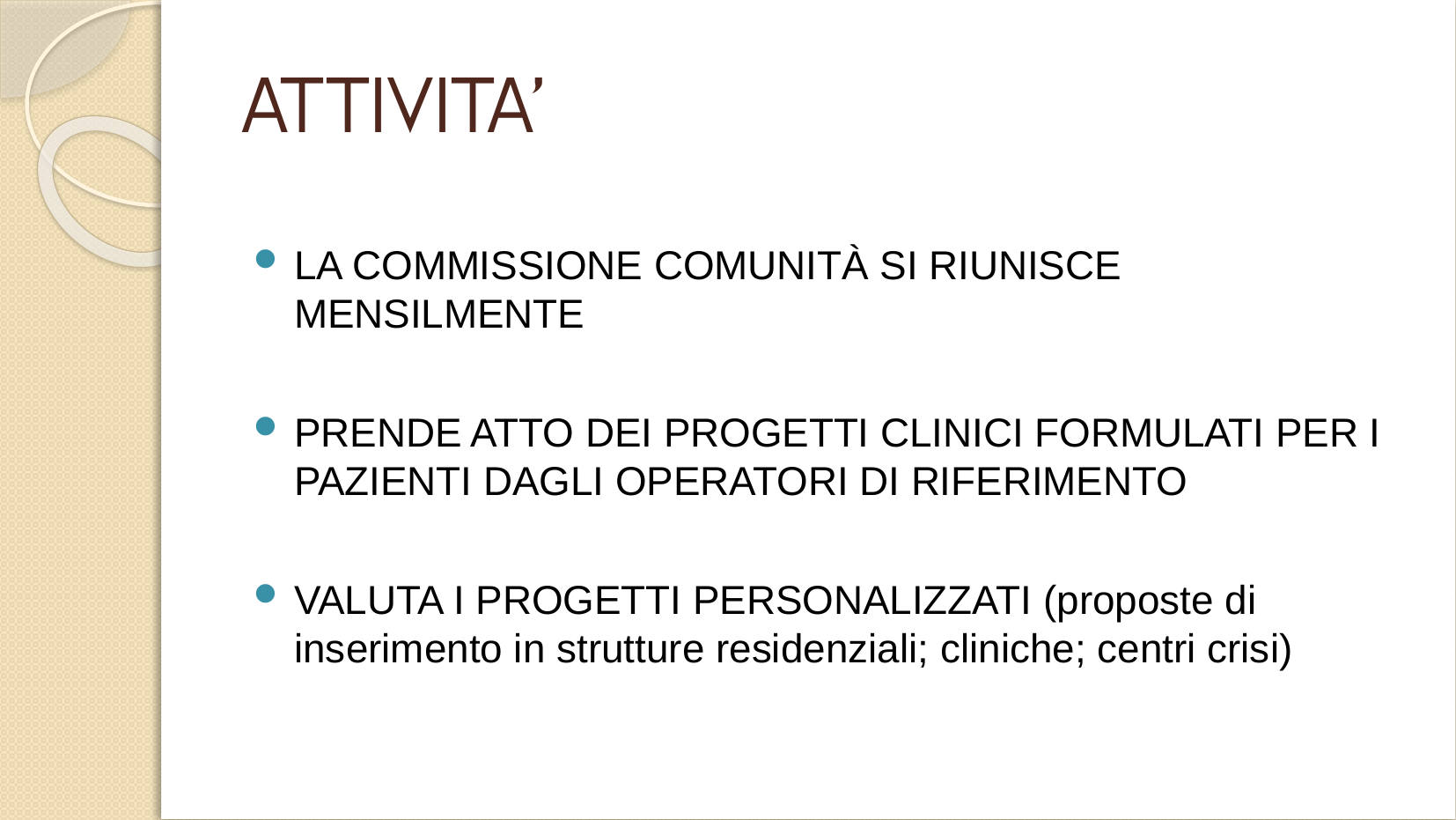

# ATTIVITA’

LA COMMISSIONE COMUNITÀ SI RIUNISCE MENSILMENTE

PRENDE ATTO DEI PROGETTI CLINICI FORMULATI PER I PAZIENTI DAGLI OPERATORI DI RIFERIMENTO

VALUTA I PROGETTI PERSONALIZZATI (proposte di inserimento in strutture residenziali; cliniche; centri crisi)